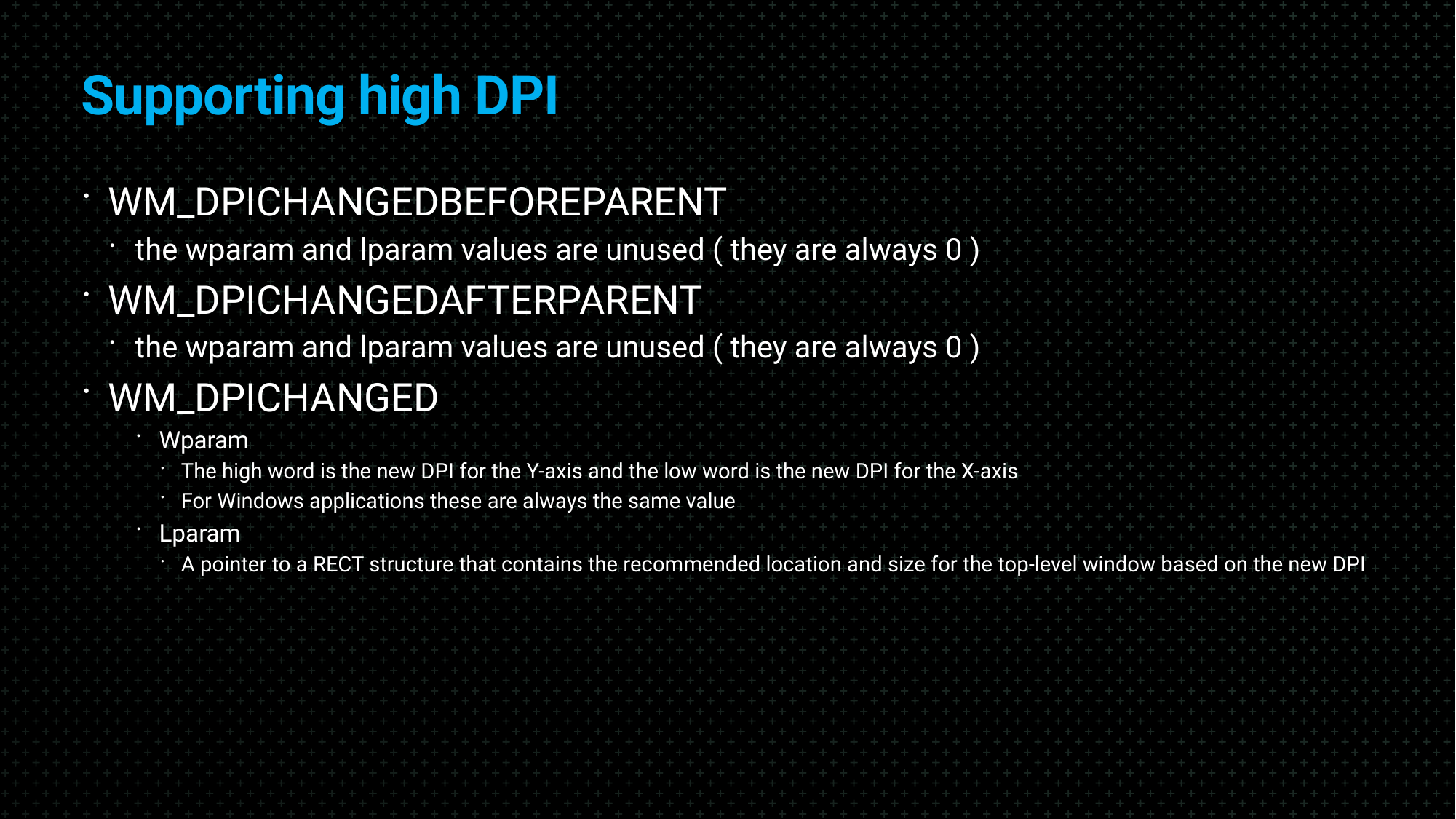

# Supporting high DPI
WM_DPICHANGEDBEFOREPARENT
the wparam and lparam values are unused ( they are always 0 )
WM_DPICHANGEDAFTERPARENT
the wparam and lparam values are unused ( they are always 0 )
WM_DPICHANGED
Wparam
The high word is the new DPI for the Y-axis and the low word is the new DPI for the X-axis
For Windows applications these are always the same value
Lparam
A pointer to a RECT structure that contains the recommended location and size for the top-level window based on the new DPI